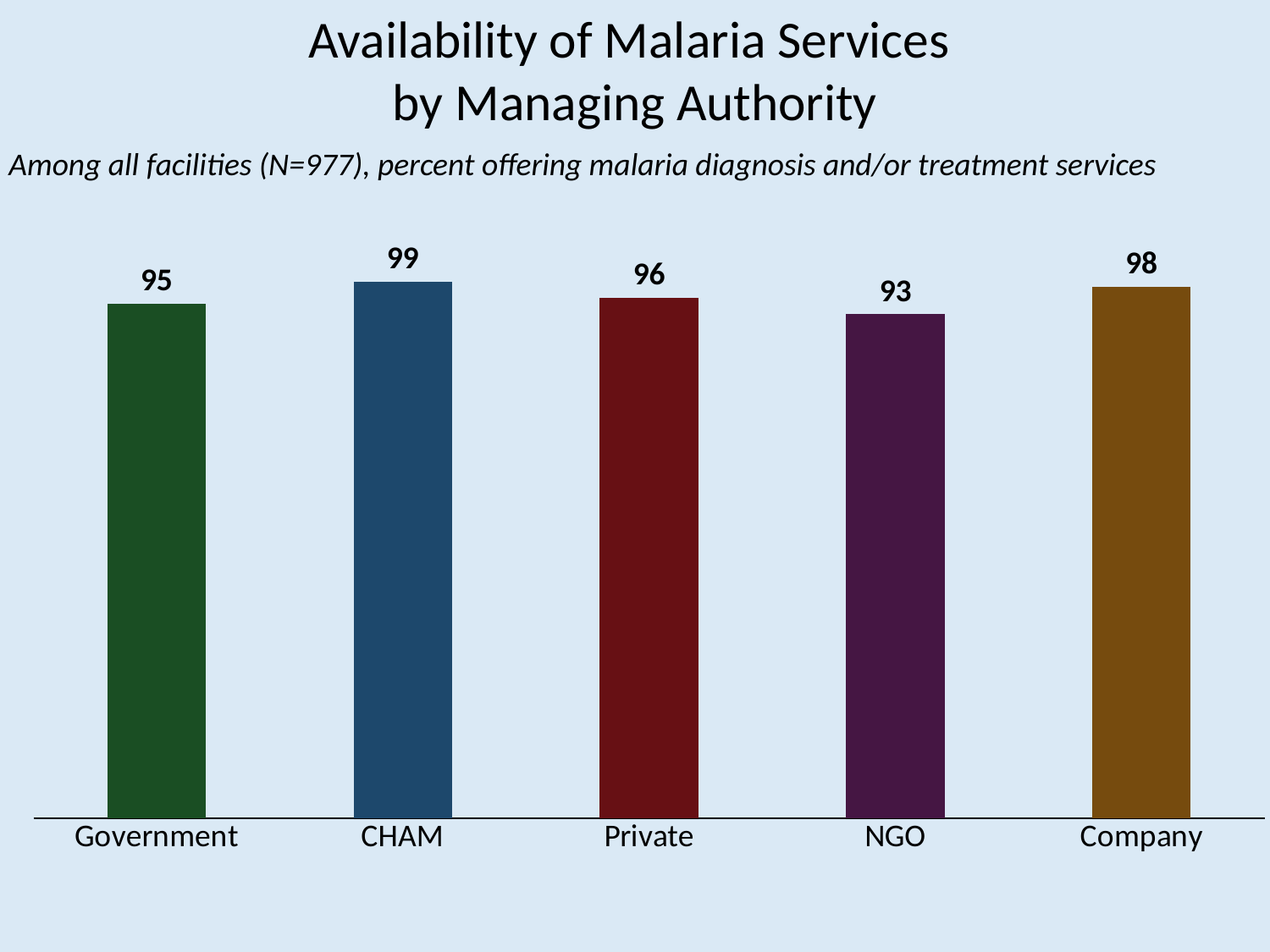

Availability of Malaria Services
by Managing Authority
Among all facilities (N=977), percent offering malaria diagnosis and/or treatment services

### Chart

| Category | Malaria |
|---|---|
| Government | 95.0 |
| CHAM | 99.0 |
| Private | 96.0 |
| NGO | 93.0 |
| Company | 98.0 |